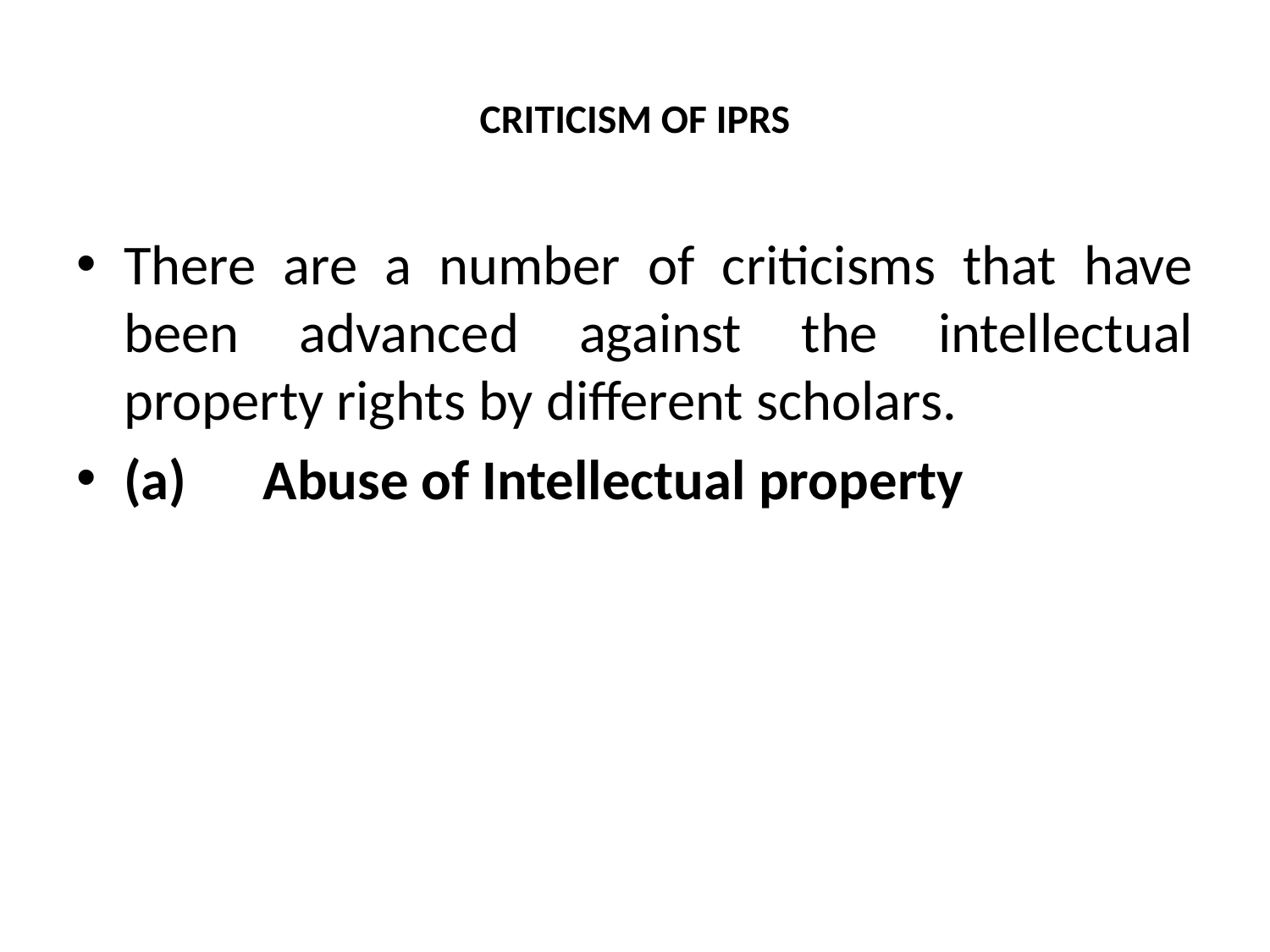

# CRITICISM OF IPRS
There are a number of criticisms that have been advanced against the intellectual property rights by different scholars.
(a)      Abuse of Intellectual property